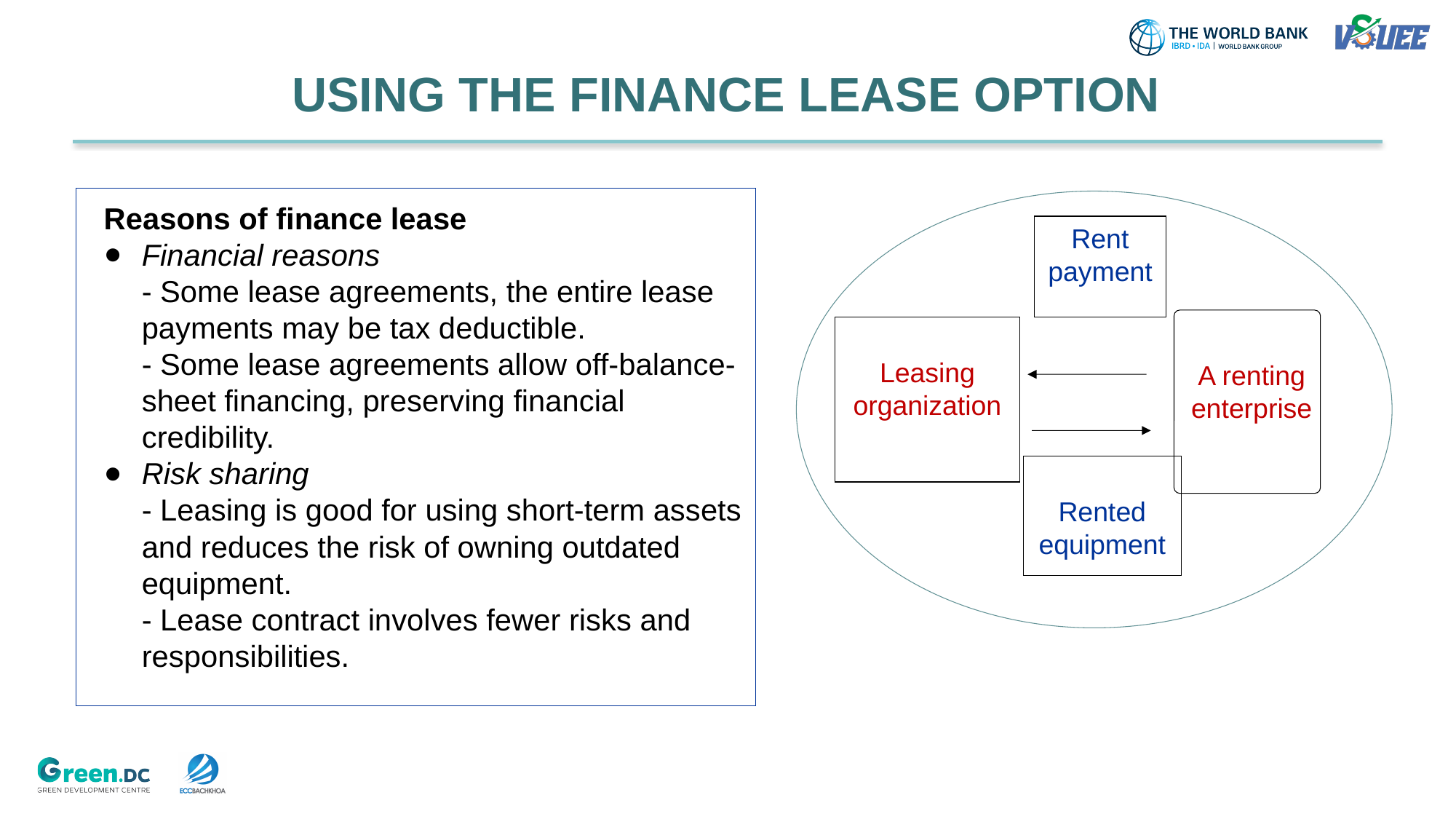

# USING THE FINANCE LEASE OPTION
Reasons of finance lease
Financial reasons
- Some lease agreements, the entire lease payments may be tax deductible.
- Some lease agreements allow off-balance-sheet financing, preserving financial credibility.
Risk sharing
- Leasing is good for using short-term assets and reduces the risk of owning outdated equipment.
- Lease contract involves fewer risks and responsibilities.

Rent payment

Leasing organization
A renting enterprise

Rented equipment